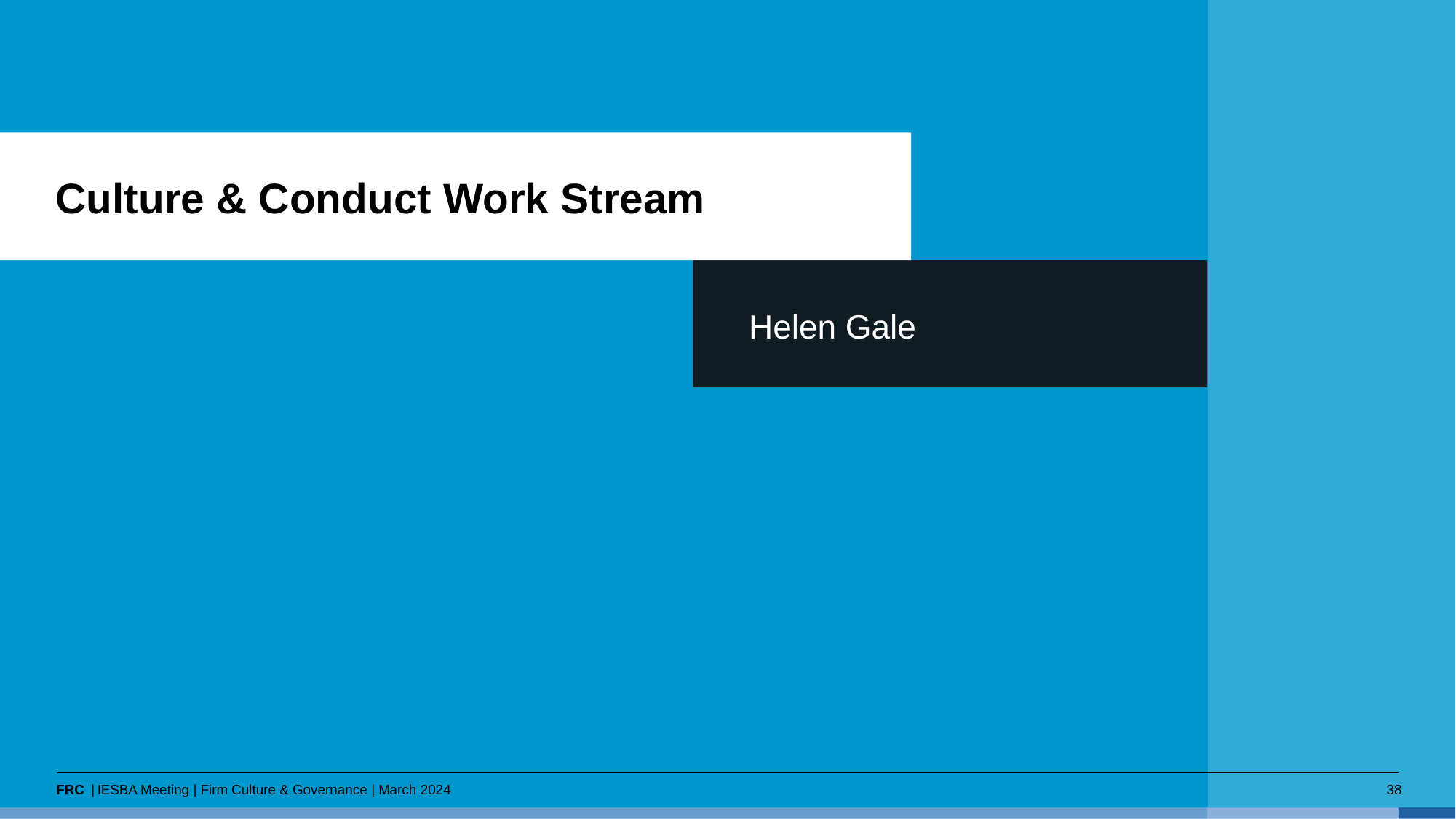

# Culture & Conduct Work Stream
Helen Gale
IESBA Meeting | Firm Culture & Governance | March 2024
38